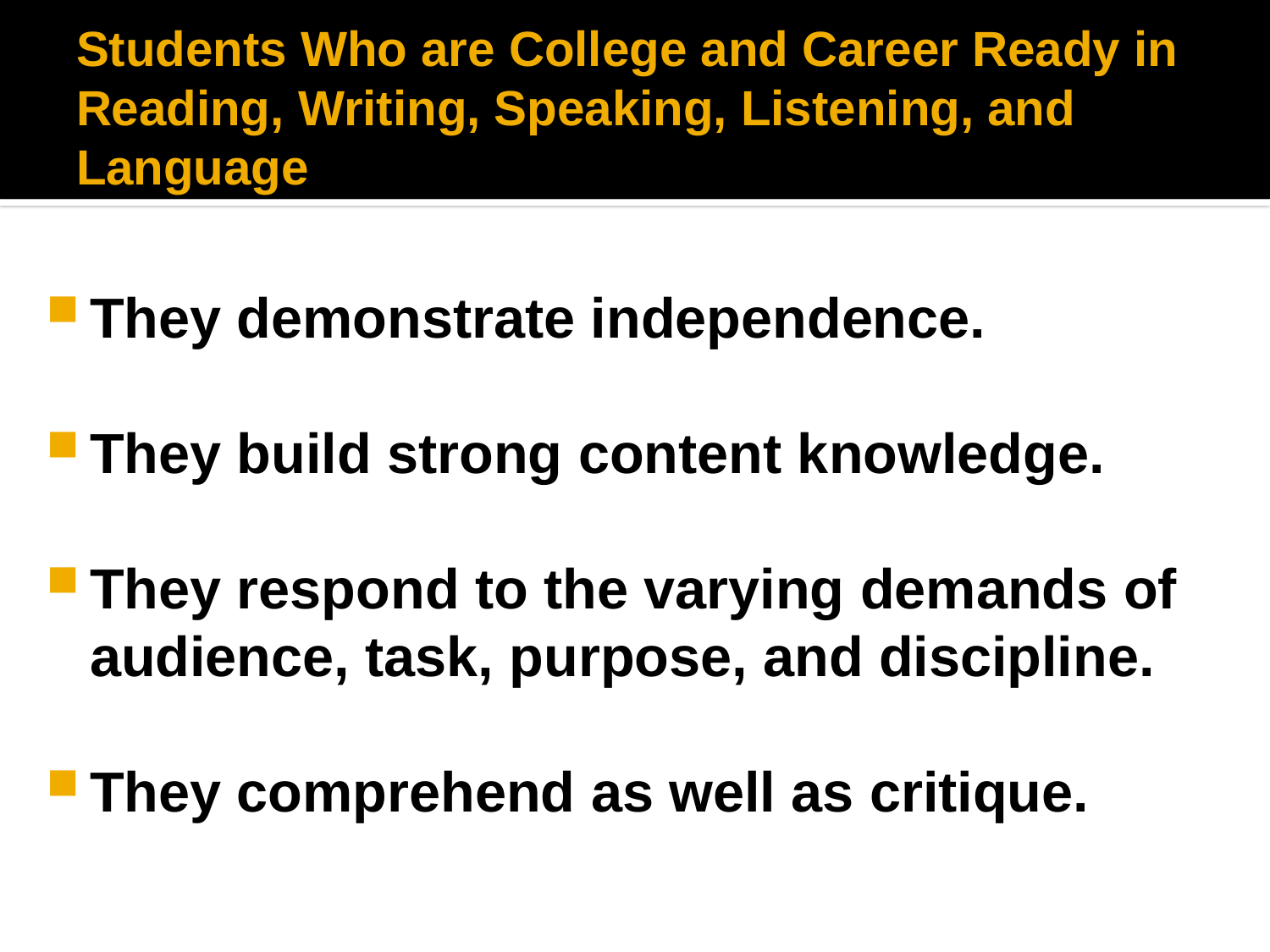

# Students Who are College and Career Ready in Reading, Writing, Speaking, Listening, and Language

They demonstrate independence.

They build strong content knowledge.

They respond to the varying demands of audience, task, purpose, and discipline.

They comprehend as well as critique.